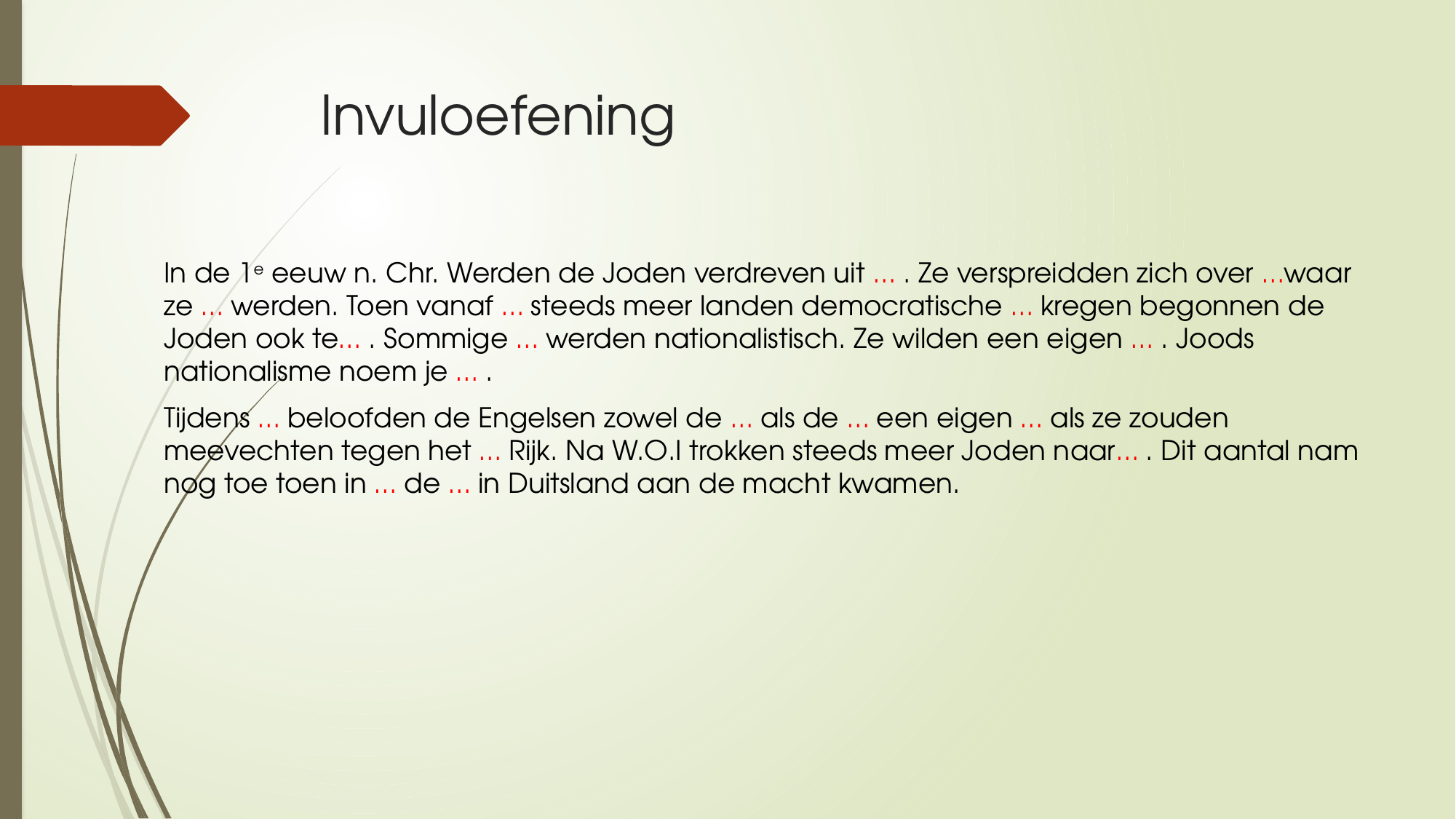

# Invuloefening
In de 1e eeuw n. Chr. Werden de Joden verdreven uit … . Ze verspreidden zich over …waar ze … werden. Toen vanaf … steeds meer landen democratische … kregen begonnen de Joden ook te… . Sommige … werden nationalistisch. Ze wilden een eigen … . Joods nationalisme noem je … .
Tijdens … beloofden de Engelsen zowel de … als de … een eigen … als ze zouden meevechten tegen het … Rijk. Na W.O.I trokken steeds meer Joden naar… . Dit aantal nam nog toe toen in … de … in Duitsland aan de macht kwamen.